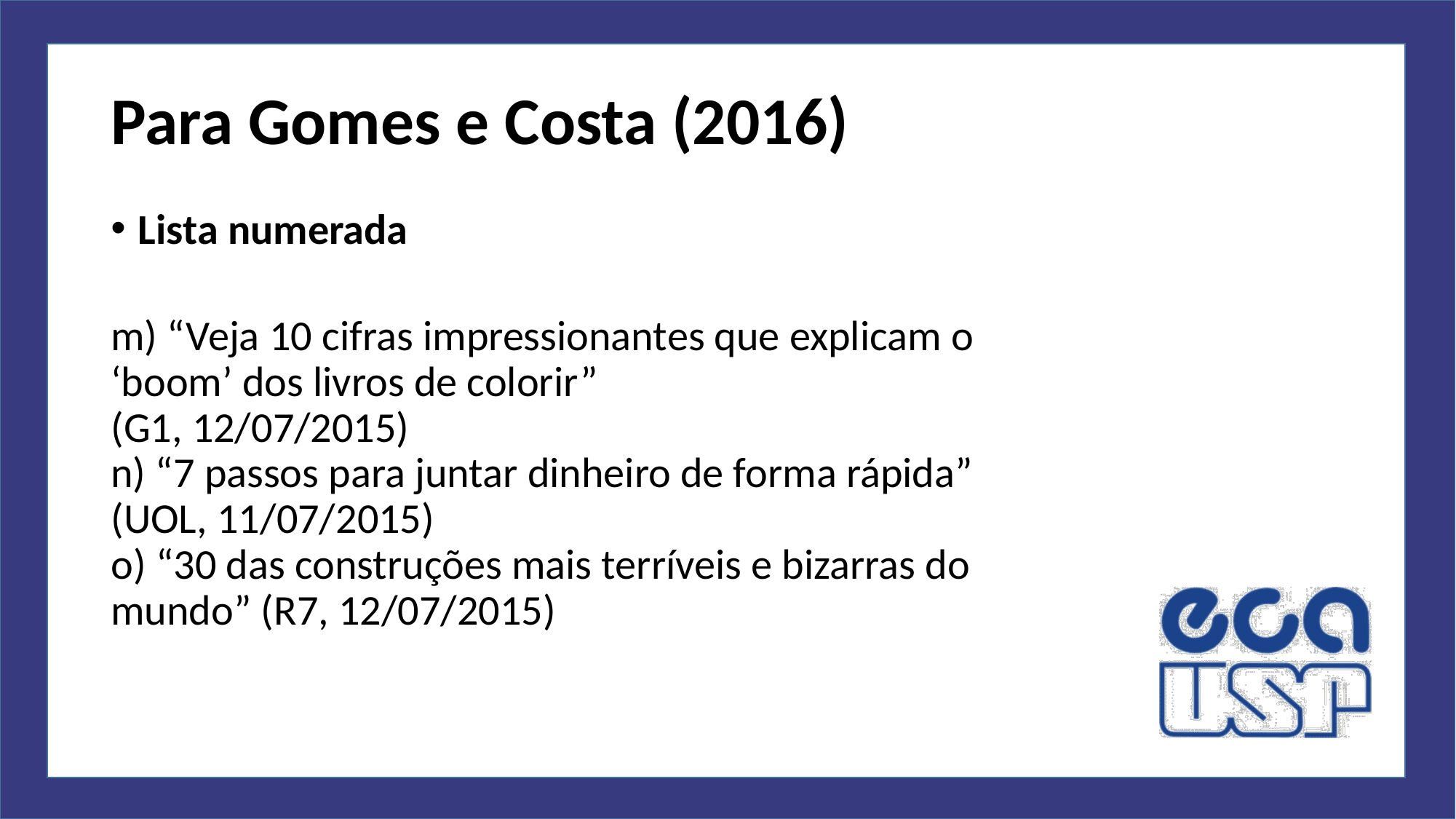

# Para Gomes e Costa (2016)
Lista numerada
m) “Veja 10 cifras impressionantes que explicam o ‘boom’ dos livros de colorir”
(G1, 12/07/2015)
n) “7 passos para juntar dinheiro de forma rápida” (UOL, 11/07/2015)
o) “30 das construções mais terríveis e bizarras do mundo” (R7, 12/07/2015)